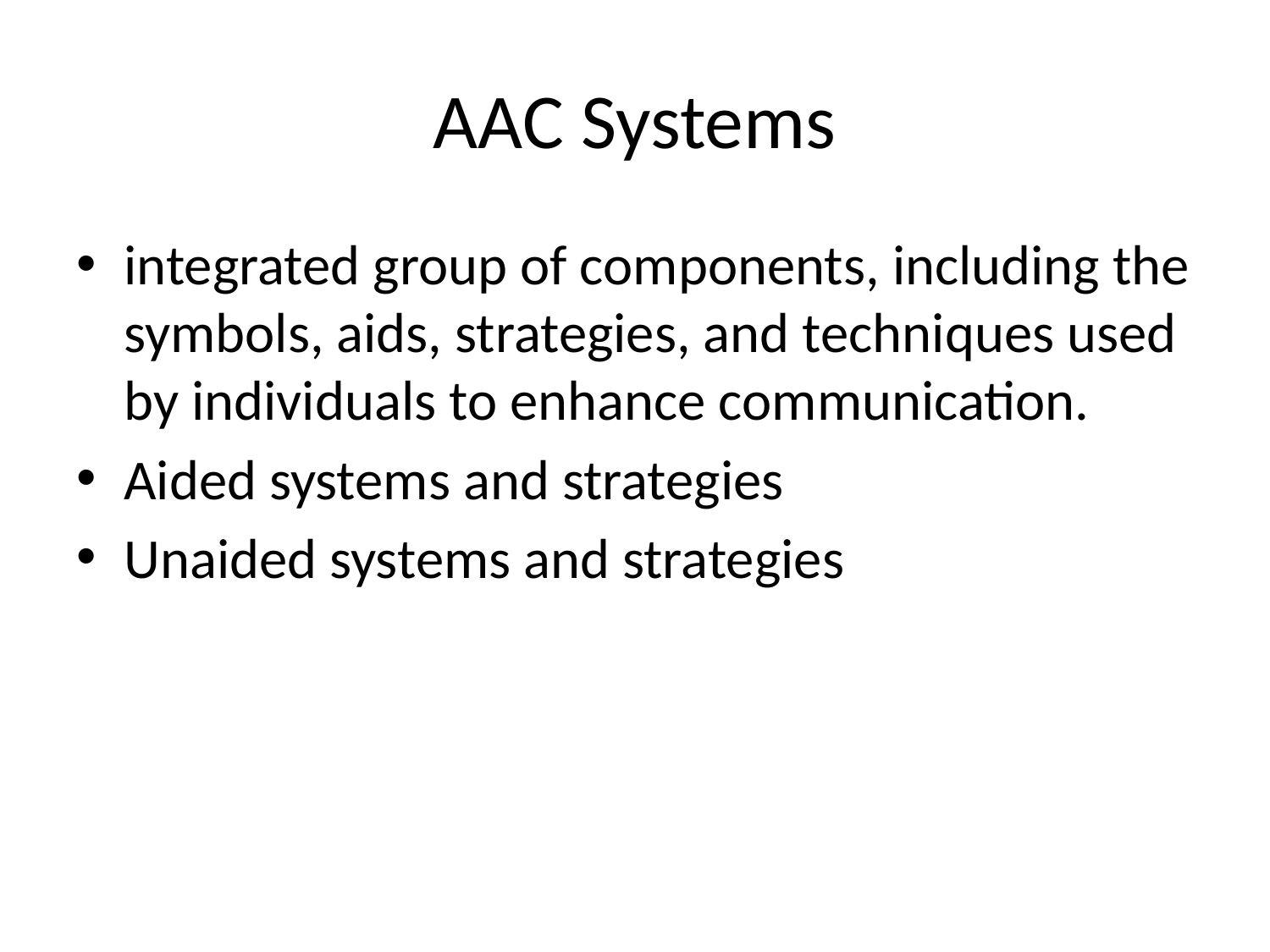

# AAC Systems
integrated group of components, including the symbols, aids, strategies, and techniques used by individuals to enhance communication.
Aided systems and strategies
Unaided systems and strategies